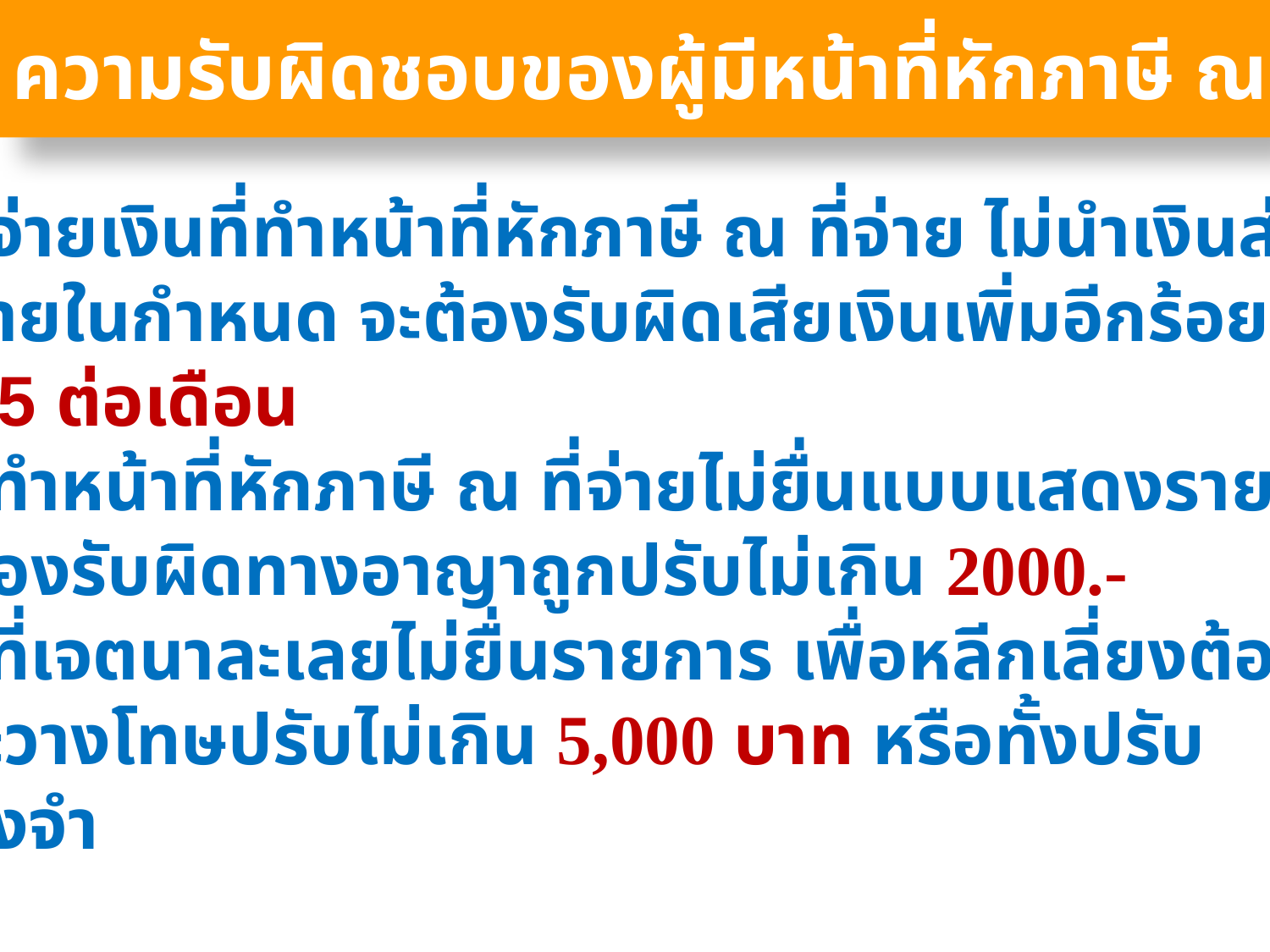

ความรับผิดชอบของผู้มีหน้าที่หักภาษี ณ ที่จ่าย

  ผู้จ่ายเงินที่ทำหน้าที่หักภาษี ณ ที่จ่าย ไม่นำเงินส่ง
     ภายในกำหนด จะต้องรับผิดเสียเงินเพิ่มอีกร้อยละ
     1.5 ต่อเดือน
  ผู้ทำหน้าที่หักภาษี ณ ที่จ่ายไม่ยื่นแบบแสดงรายการ
     ต้องรับผิดทางอาญาถูกปรับไม่เกิน 2000.-
  ผู้ที่เจตนาละเลยไม่ยื่นรายการ เพื่อหลีกเลี่ยงต้อง
     ระวางโทษปรับไม่เกิน 5,000 บาท หรือทั้งปรับ
     ทั้งจำ